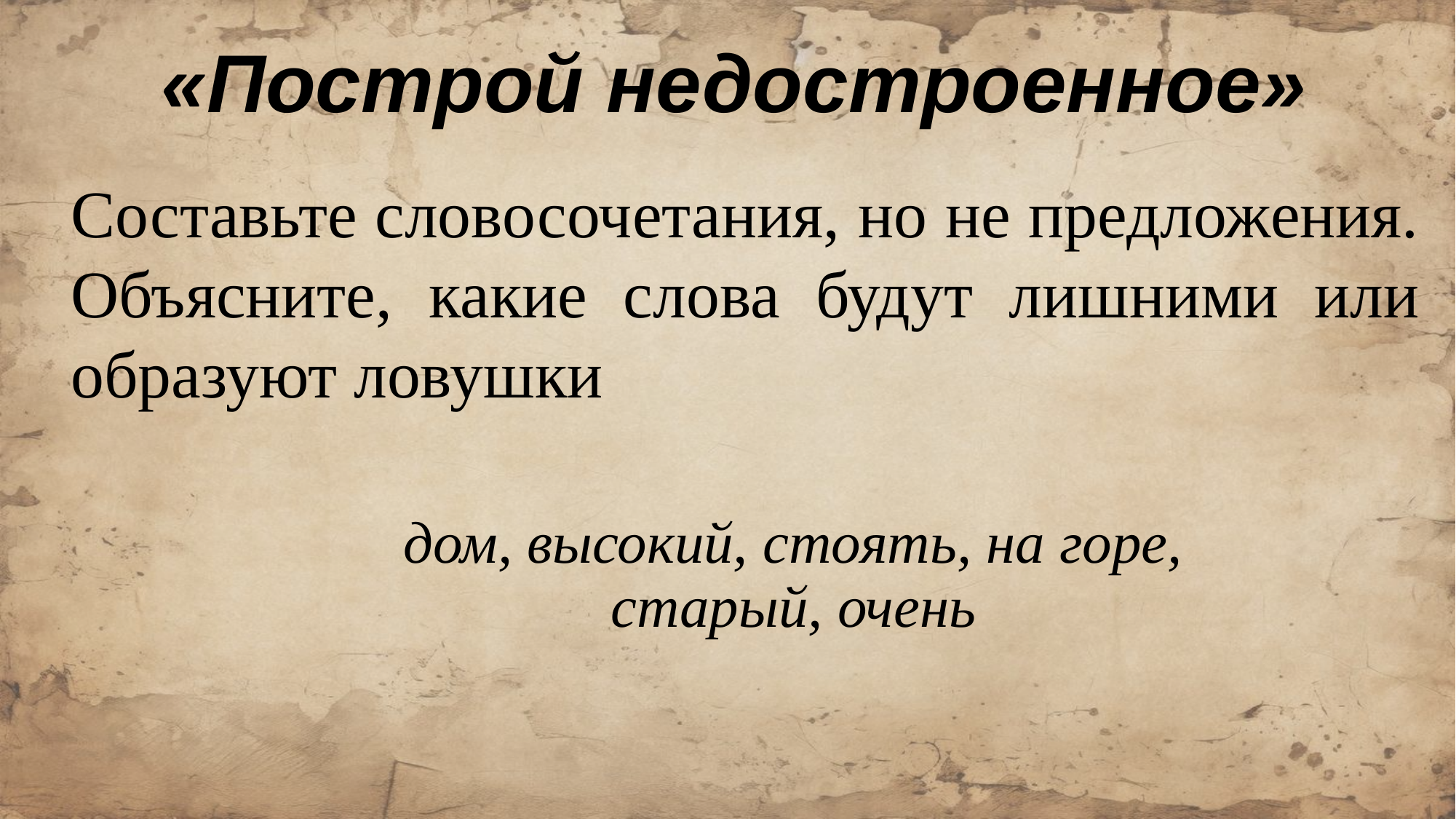

# «Построй недостроенное»
Составьте словосочетания, но не предложения. Объясните, какие слова будут лишними или образуют ловушки
дом, высокий, стоять, на горе, старый, очень